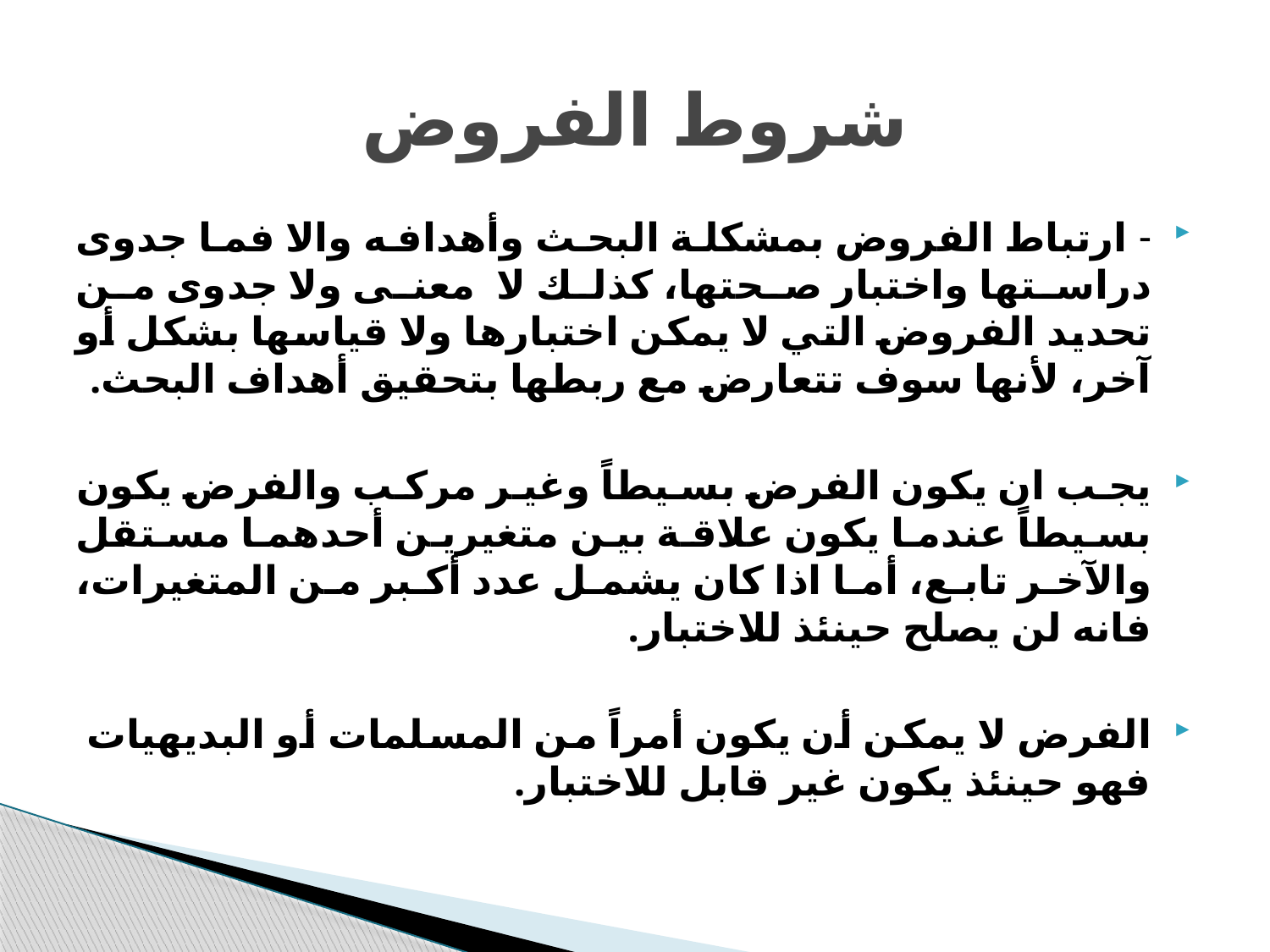

# شروط الفروض
- ارتباط الفروض بمشكلة البحث وأهدافه والا فما جدوى دراستها واختبار صحتها، كذلك لا  معنى ولا جدوى من تحديد الفروض التي لا يمكن اختبارها ولا قياسها بشكل أو آخر، لأنها سوف تتعارض مع ربطها بتحقيق أهداف البحث.

يجب ان يكون الفرض بسيطاً وغير مركب والفرض يكون بسيطاً عندما يكون علاقة بين متغيرين أحدهما مستقل والآخر تابع، أما اذا كان يشمل عدد أكبر من المتغيرات، فانه لن يصلح حينئذ للاختبار.

الفرض لا يمكن أن يكون أمراً من المسلمات أو البديهيات  فهو حينئذ يكون غير قابل للاختبار.